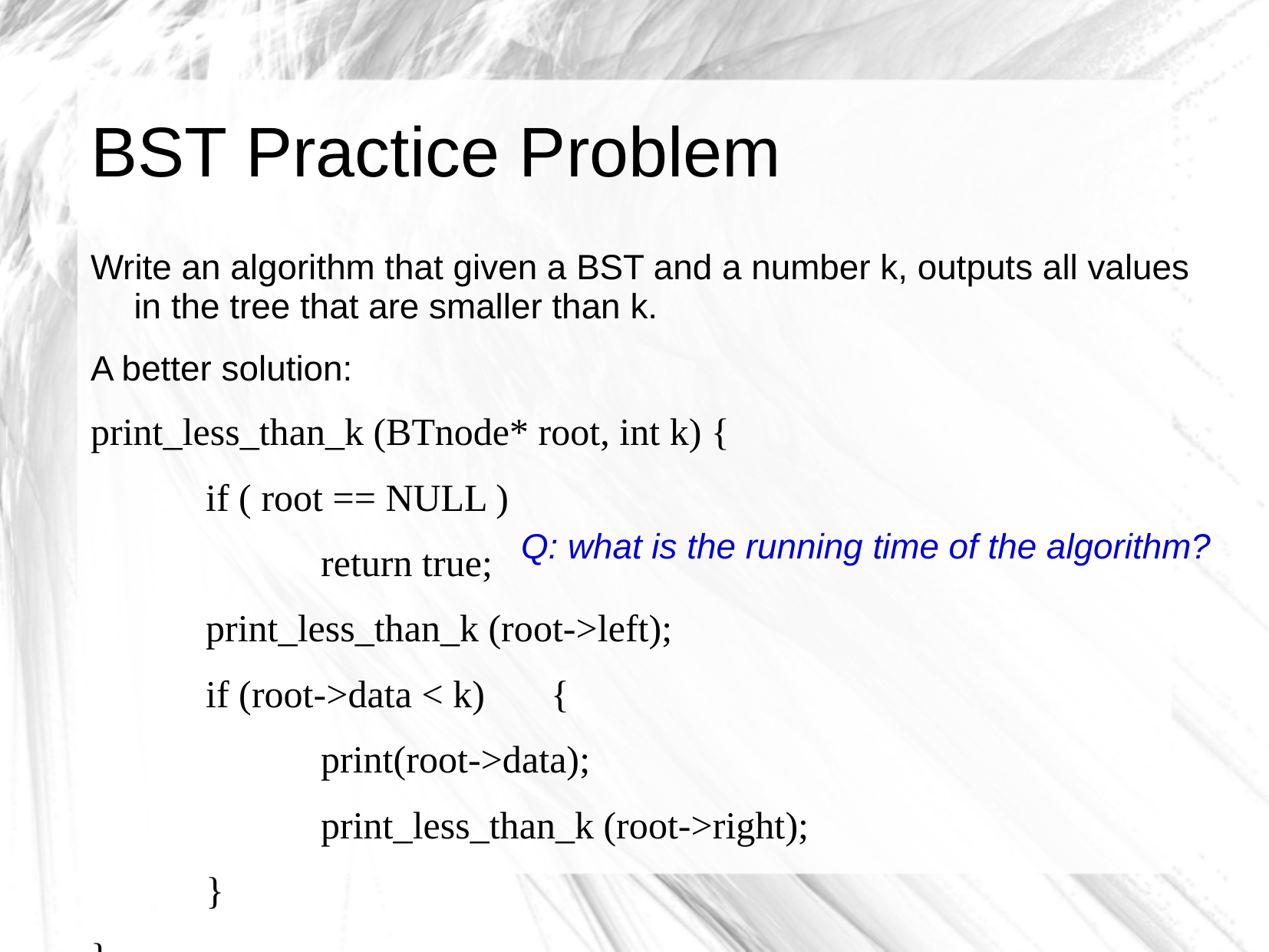

# BST Practice Problem
Write an algorithm that given a BST and a number k, outputs all values in the tree that are smaller than k.
A better solution:
print_less_than_k (BTnode* root, int k) {
	if ( root == NULL )
		return true;
 	print_less_than_k (root->left);
 	if (root->data < k)	{
		print(root->data);
	 	print_less_than_k (root->right);
	}
}
Q: what is the running time of the algorithm?